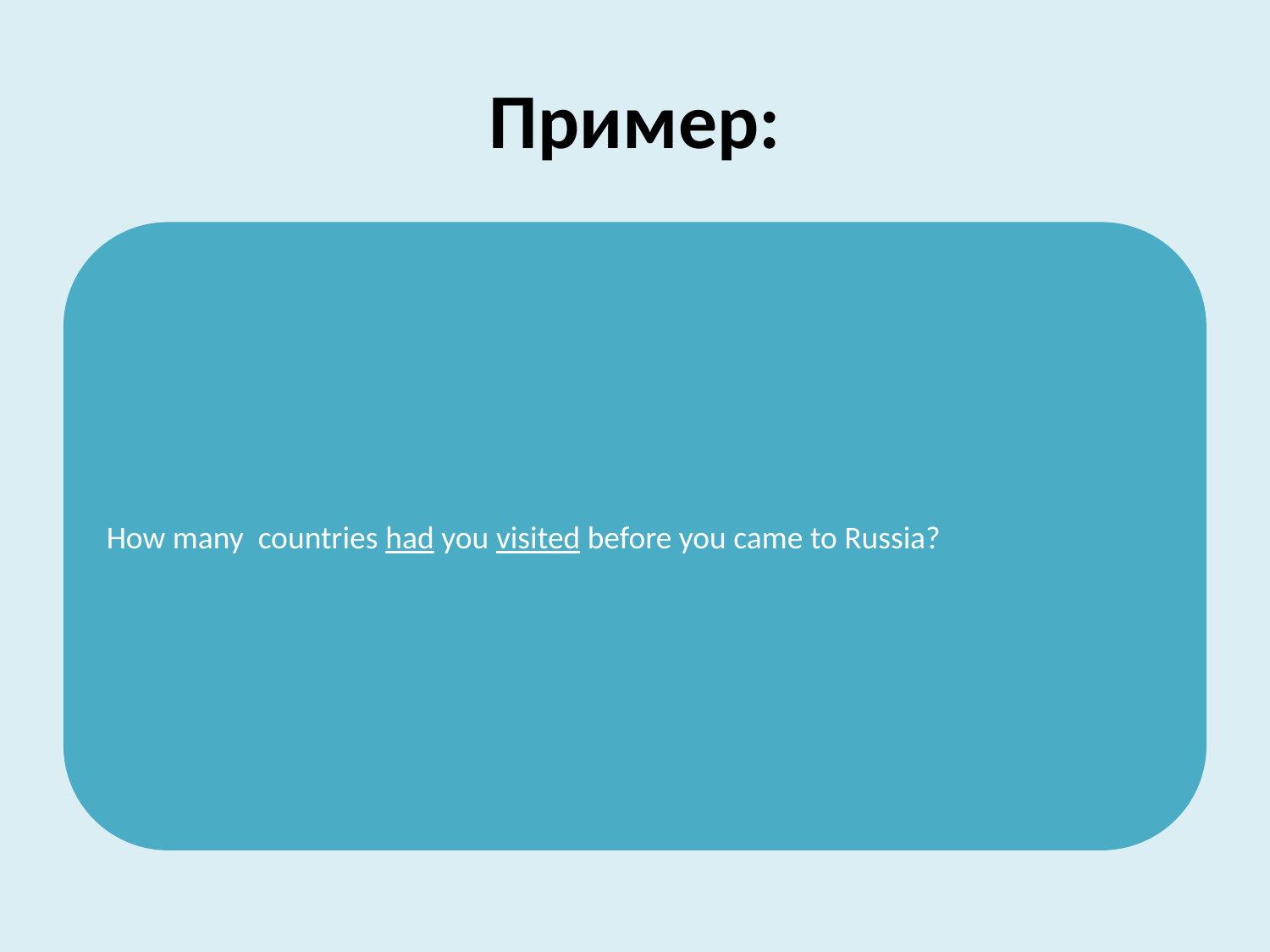

# Пример:
How many  countries had you visited before you came to Russia?